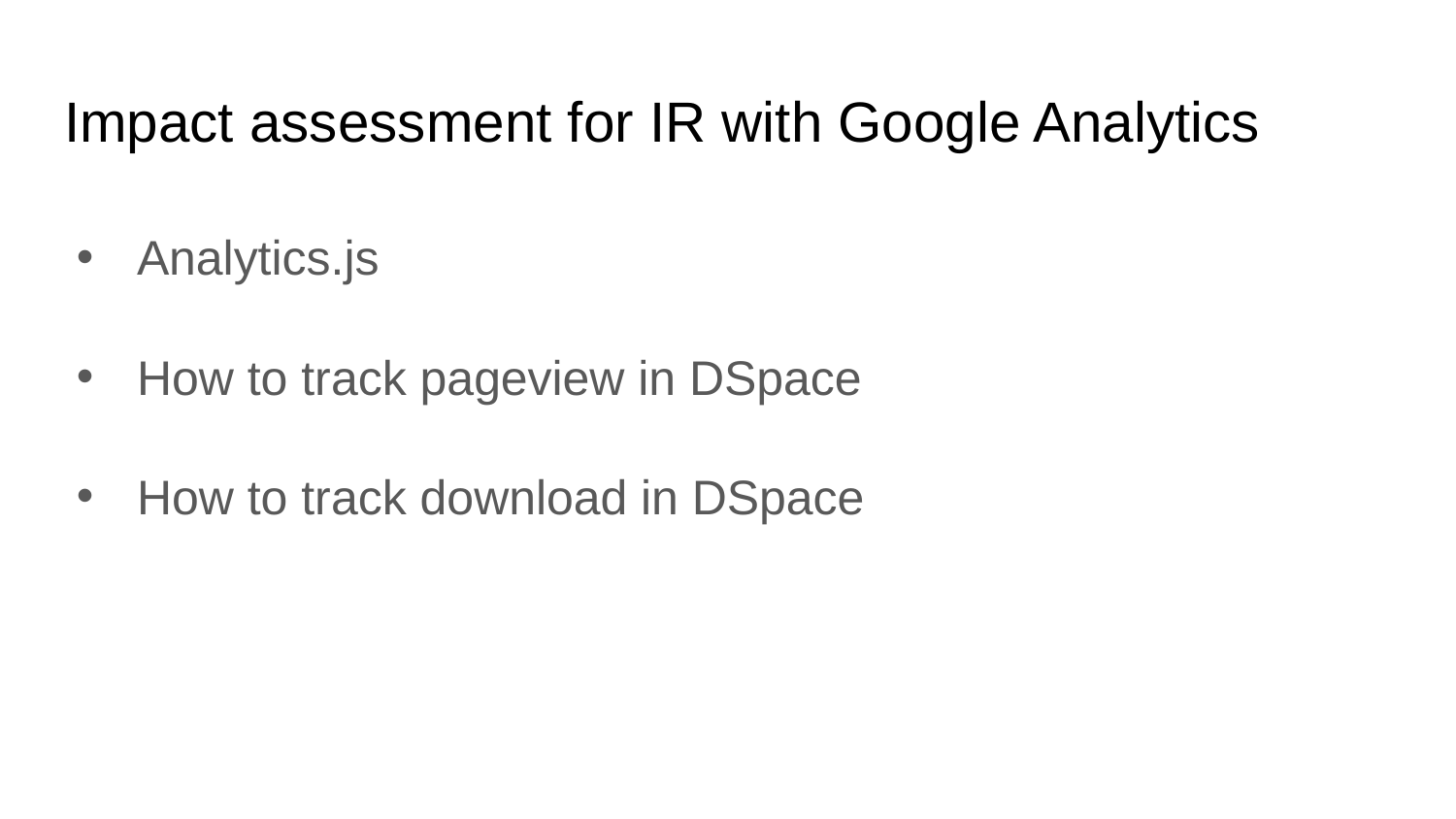

# Impact assessment for IR with Google Analytics
Analytics.js
How to track pageview in DSpace
How to track download in DSpace